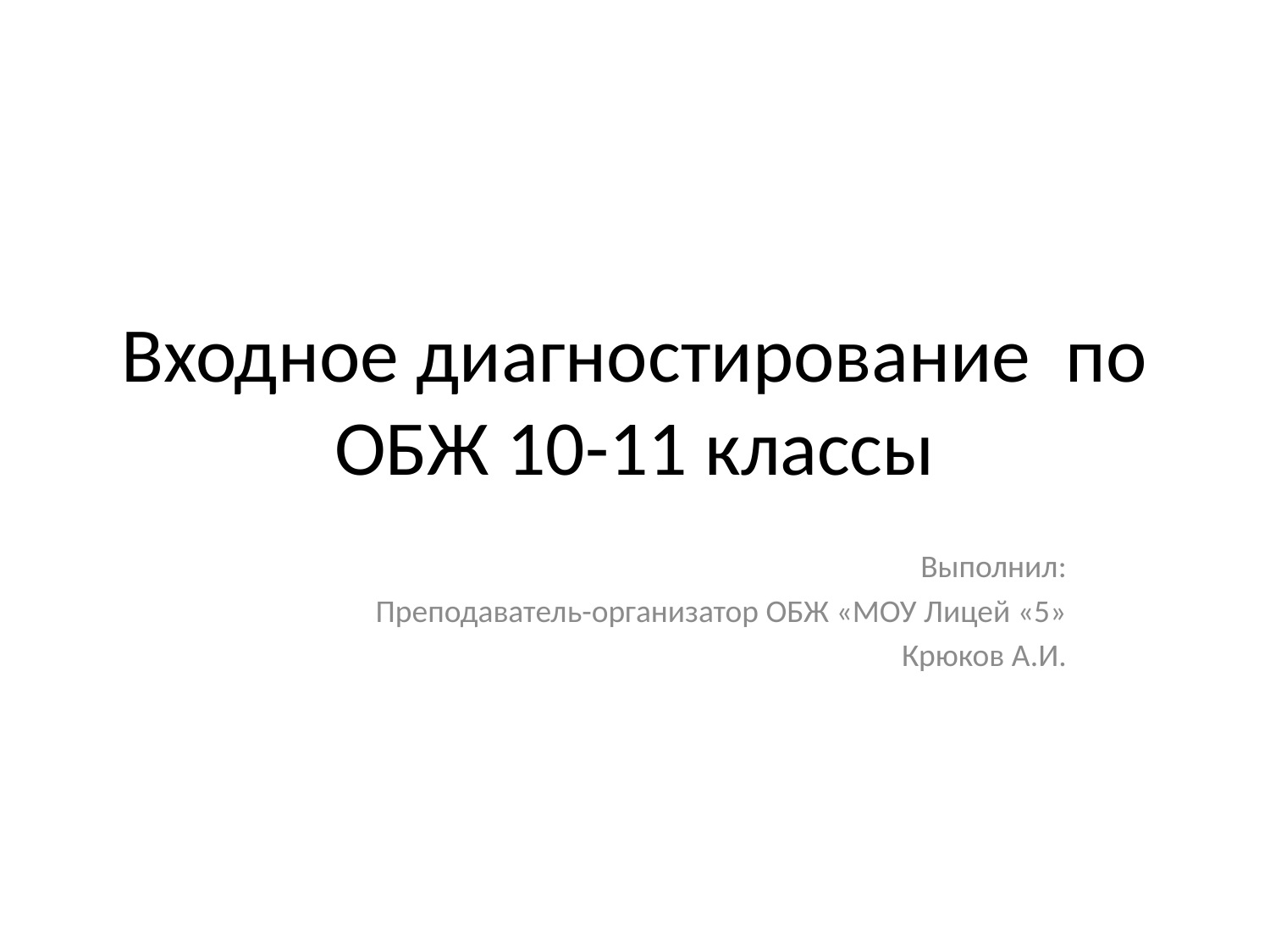

# Входное диагностирование  по ОБЖ 10-11 классы
Выполнил:
Преподаватель-организатор ОБЖ «МОУ Лицей «5»
 Крюков А.И.